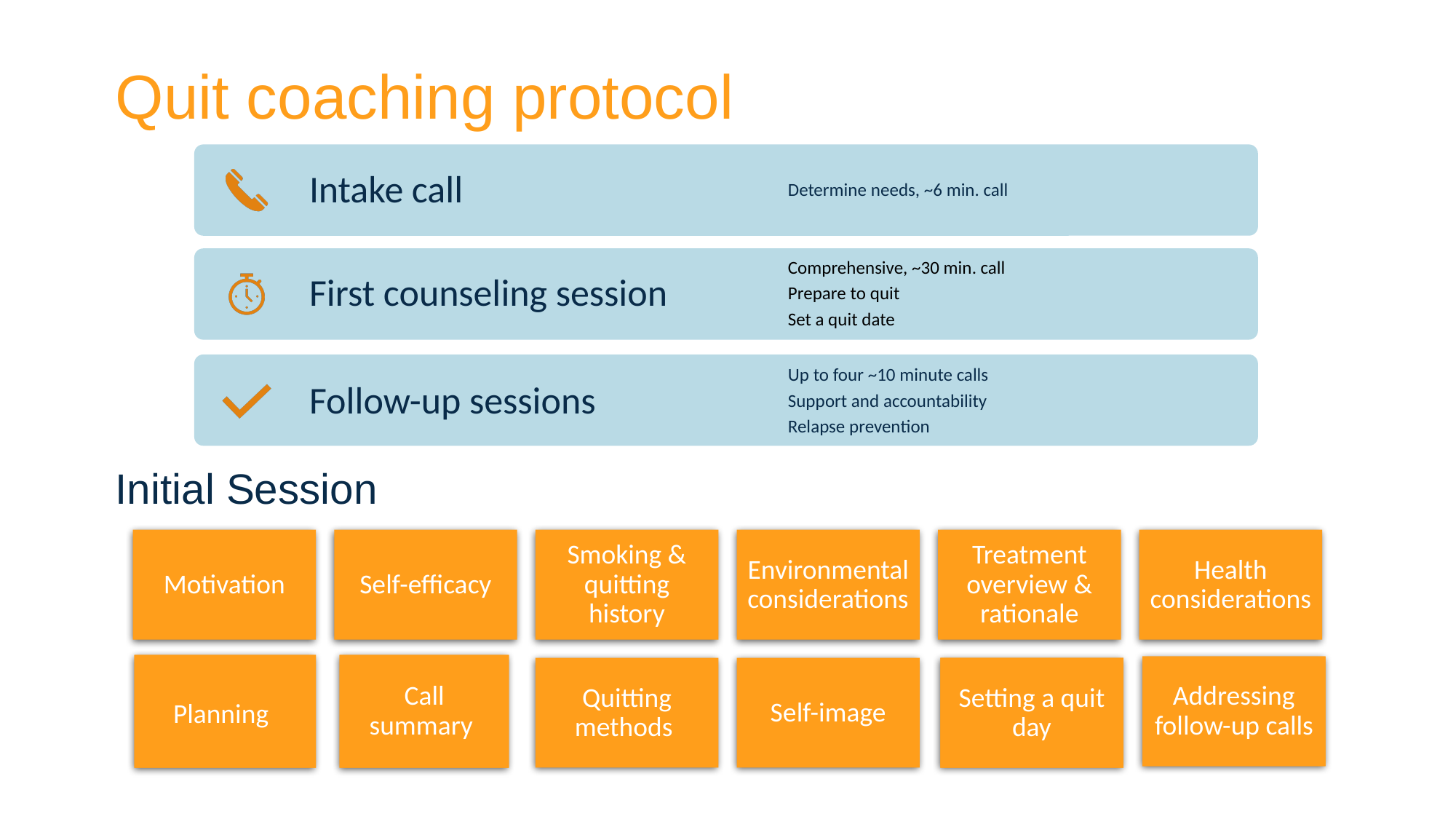

Quit coaching protocol

Intake call
Determine needs, ~6 min. call
First counseling session
Comprehensive, ~30 min. call
Prepare to quit
Set a quit date
Follow-up sessions
Up to four ~10 minute calls
Support and accountability
Relapse prevention
Initial Session

Motivation
Self-efficacy
Smoking & quitting history
Environmental considerations
Treatment overview & rationale
Health considerations
Quitting methods
Self-image

Planning

Call summary

Addressing follow-up calls

Setting a quit day